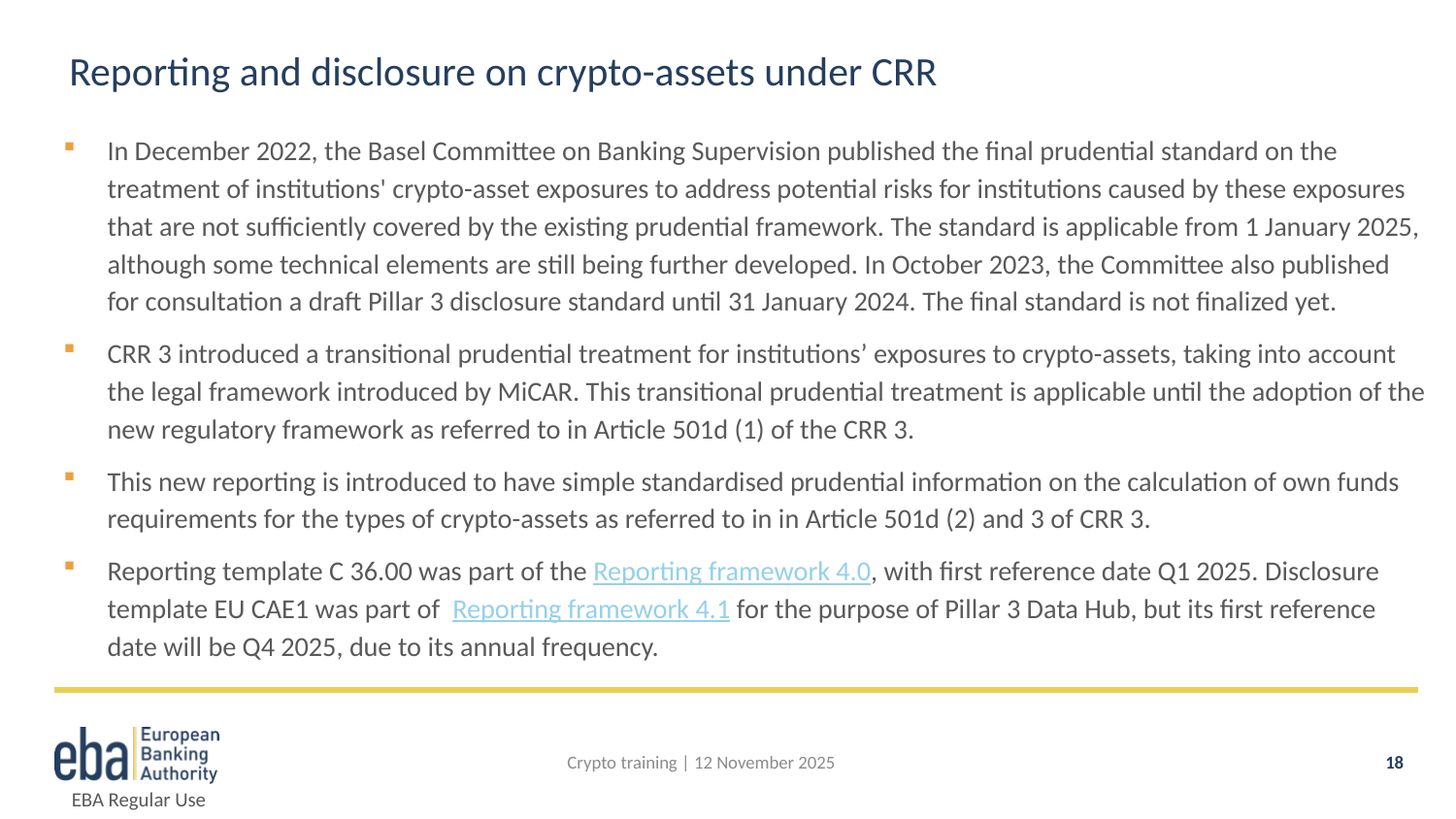

# Reporting and disclosure on crypto-assets under CRR

In December 2022, the Basel Committee on Banking Supervision published the final prudential standard on the treatment of institutions' crypto-asset exposures to address potential risks for institutions caused by these exposures that are not sufficiently covered by the existing prudential framework. The standard is applicable from 1 January 2025, although some technical elements are still being further developed. In October 2023, the Committee also published for consultation a draft Pillar 3 disclosure standard until 31 January 2024. The final standard is not finalized yet.
CRR 3 introduced a transitional prudential treatment for institutions’ exposures to crypto-assets, taking into account the legal framework introduced by MiCAR. This transitional prudential treatment is applicable until the adoption of the new regulatory framework as referred to in Article 501d (1) of the CRR 3.
This new reporting is introduced to have simple standardised prudential information on the calculation of own funds requirements for the types of crypto-assets as referred to in in Article 501d (2) and 3 of CRR 3.
Reporting template C 36.00 was part of the Reporting framework 4.0, with first reference date Q1 2025. Disclosure template EU CAE1 was part of  Reporting framework 4.1 for the purpose of Pillar 3 Data Hub, but its first reference date will be Q4 2025, due to its annual frequency.

Crypto training | 12 November 2025
18